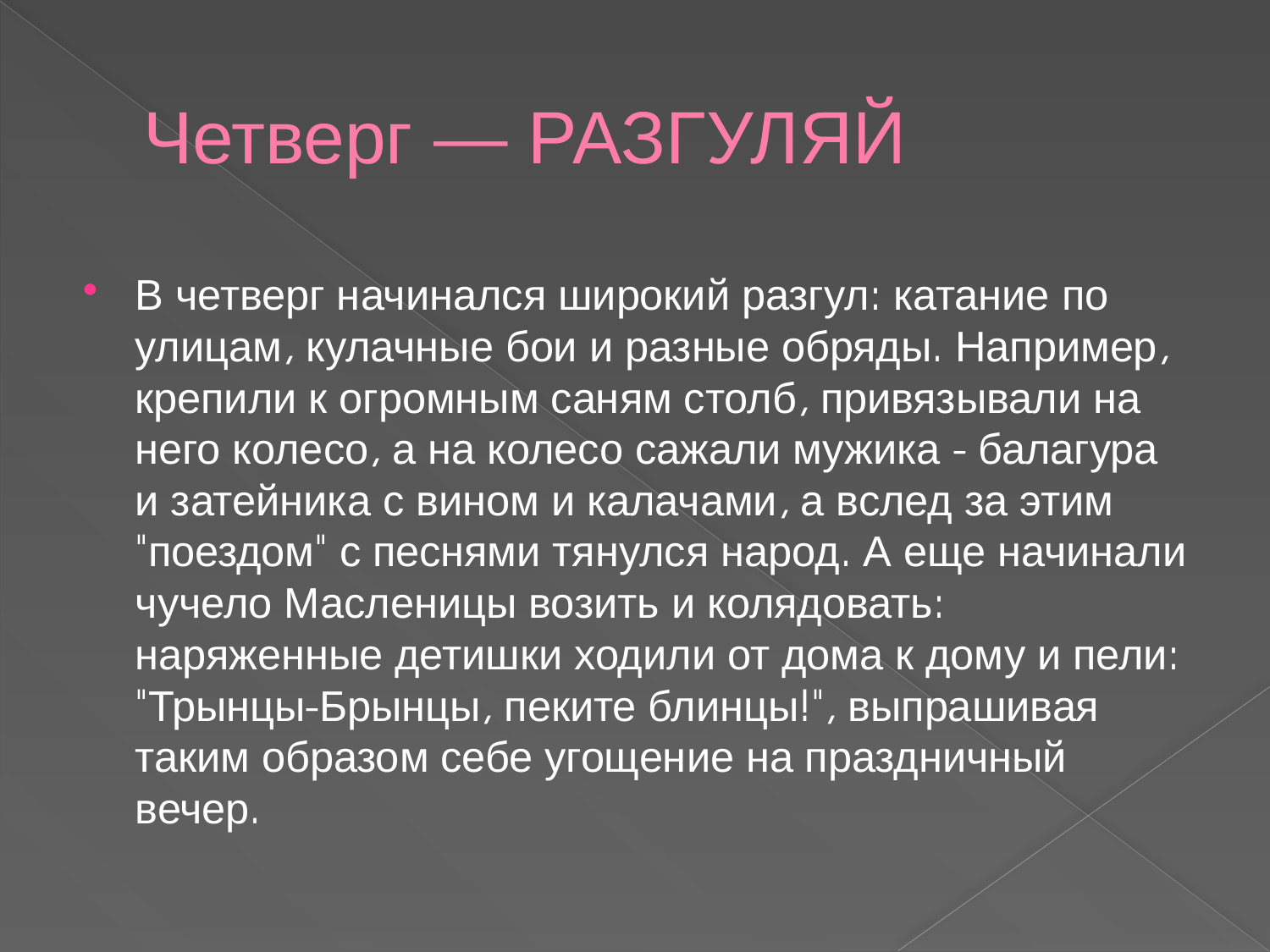

# Четверг — РАЗГУЛЯЙ
В четверг начинался широкий разгул: катание по улицам, кулачные бои и разные обряды. Например, крепили к огромным саням столб, привязывали на него колесо, а на колесо сажали мужика - балагура и затейника с вином и калачами, а вслед за этим "поездом" с песнями тянулся народ. А еще начинали чучело Масленицы возить и колядовать: наряженные детишки ходили от дома к дому и пели: "Трынцы-Брынцы, пеките блинцы!", выпрашивая таким образом себе угощение на праздничный вечер.